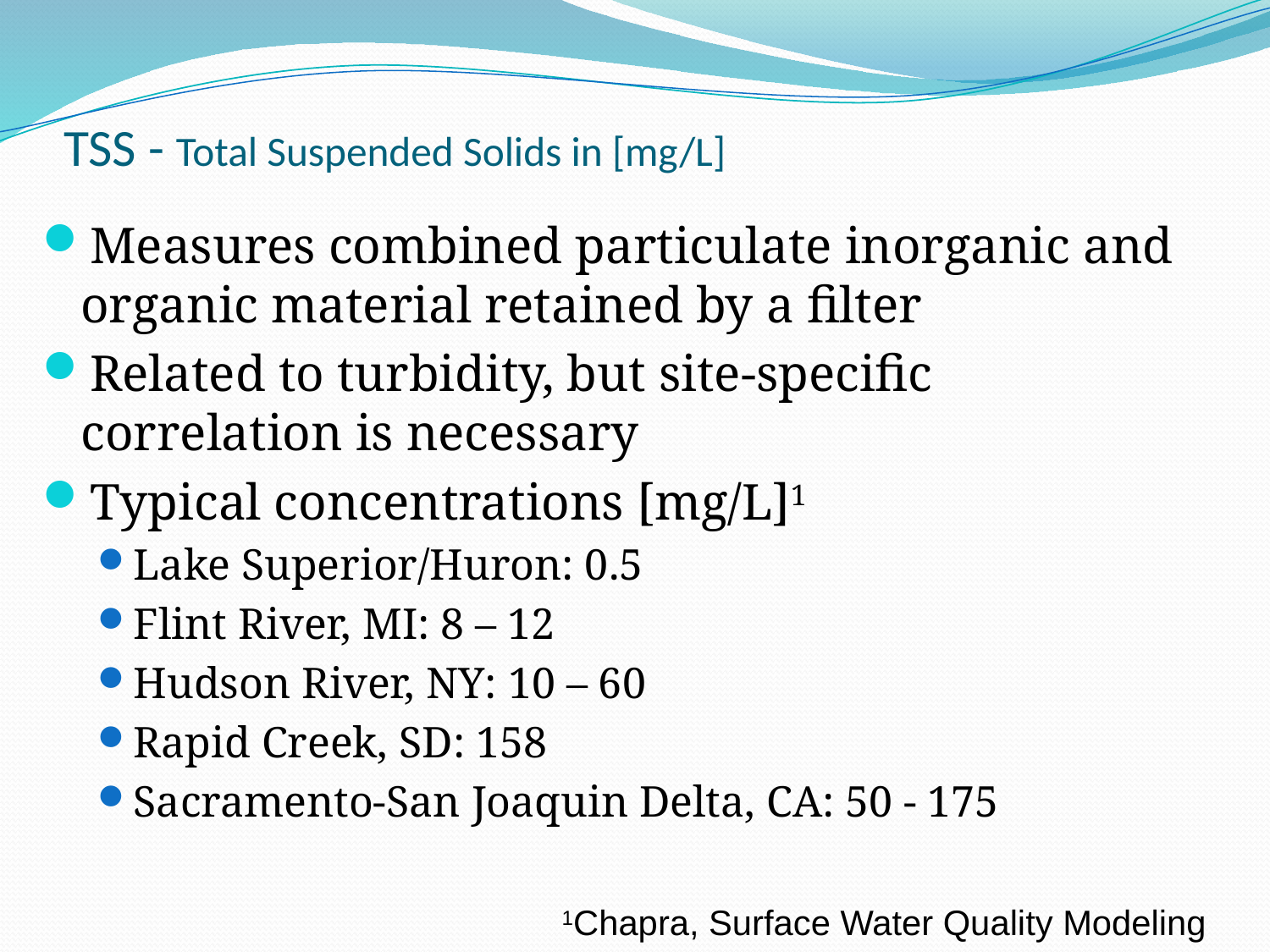

# TSS - Total Suspended Solids in [mg/L]
Measures combined particulate inorganic and organic material retained by a filter
Related to turbidity, but site-specific correlation is necessary
Typical concentrations [mg/L]1
Lake Superior/Huron: 0.5
Flint River, MI: 8 – 12
Hudson River, NY: 10 – 60
Rapid Creek, SD: 158
Sacramento-San Joaquin Delta, CA: 50 - 175
1Chapra, Surface Water Quality Modeling